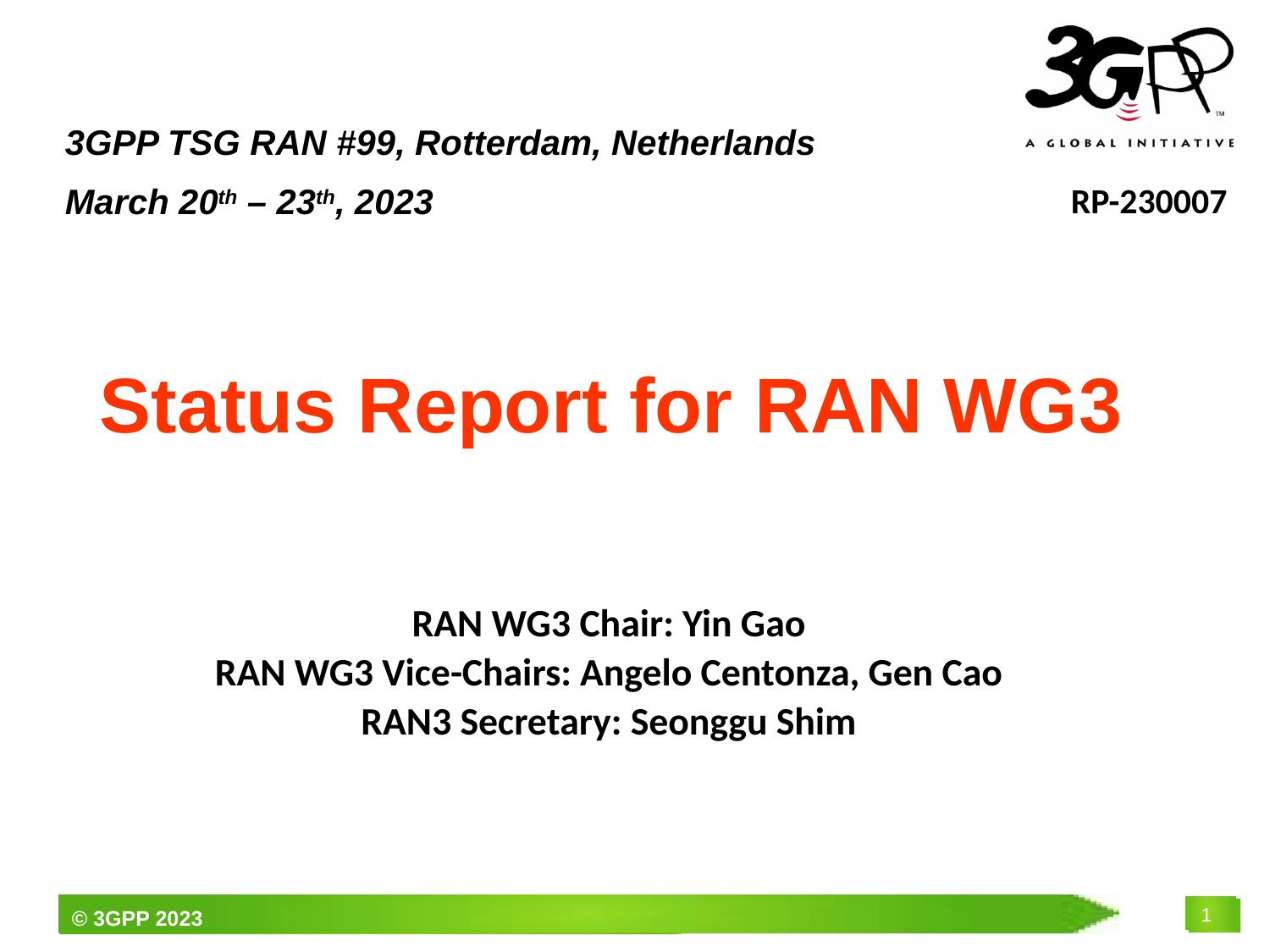

3GPP TSG RAN #99, Rotterdam, Netherlands
March 20th – 23th, 2023
RP-230007

Status Report for RAN WG3
# RAN WG3 Chair: Yin Gao
RAN WG3 Vice-Chairs: Angelo Centonza, Gen Cao
RAN3 Secretary: Seonggu Shim